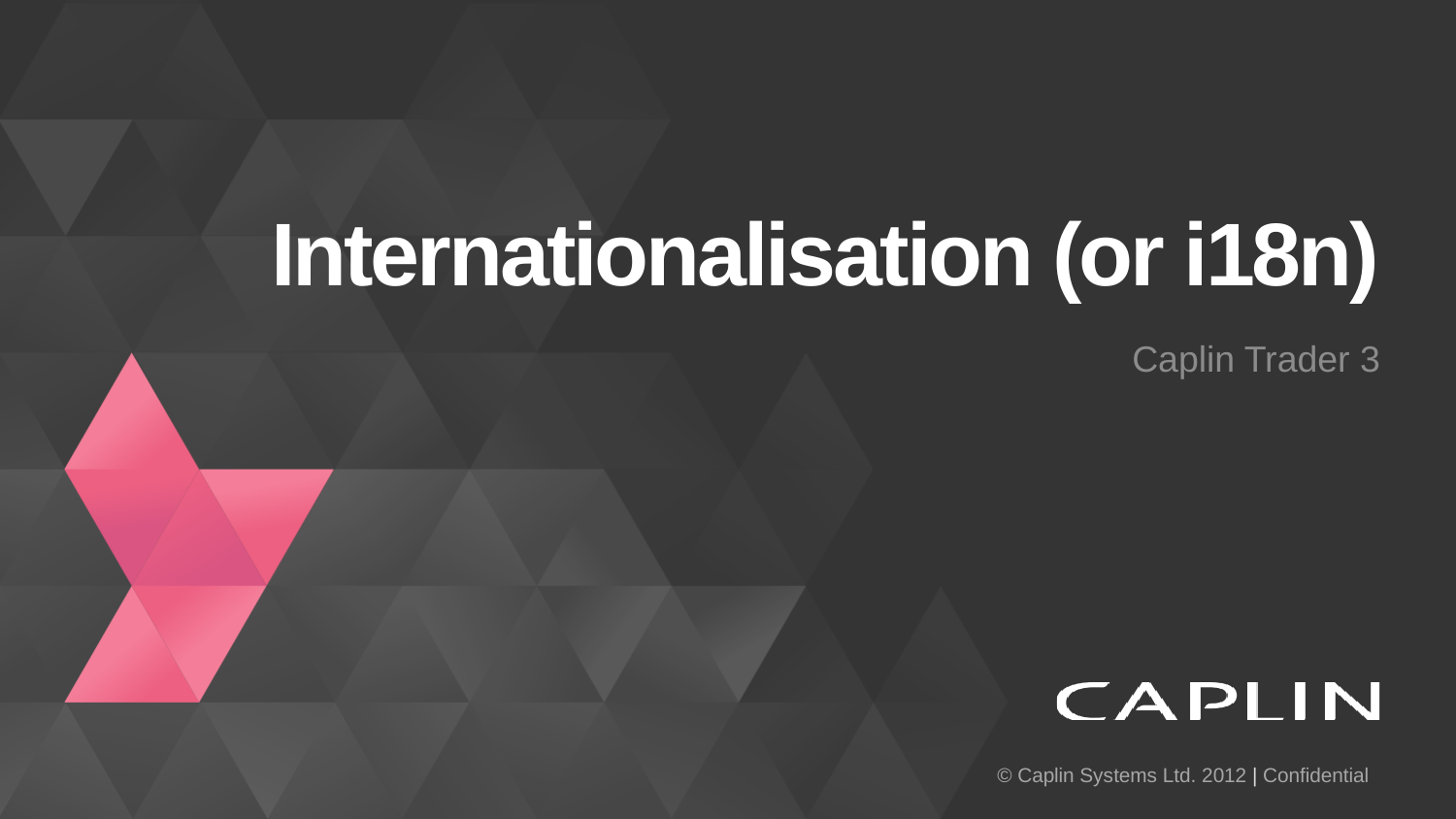

# Internationalisation (or i18n)
Caplin Trader 3